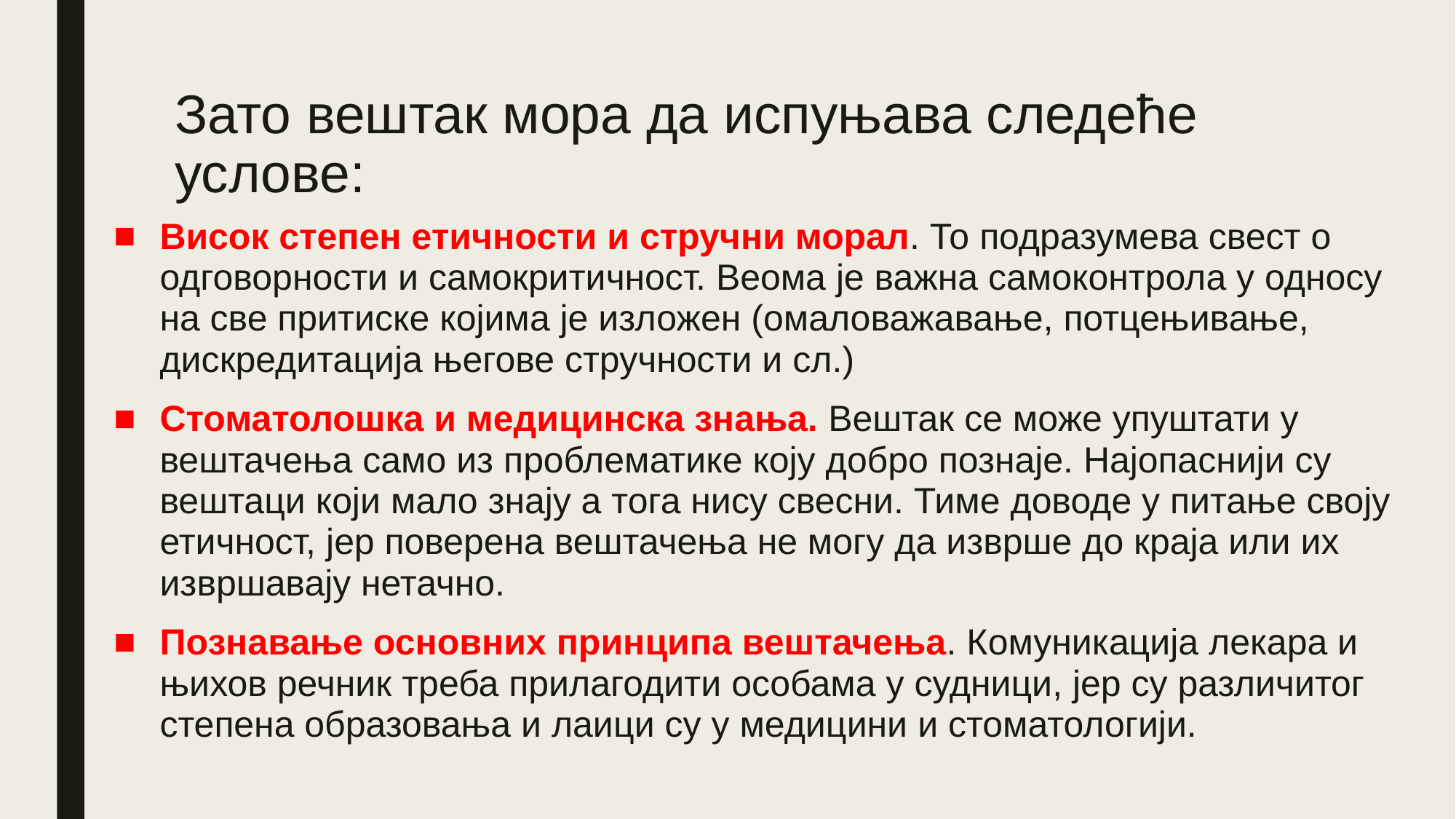

# Зато вештак мора да испуњава следеће услове:
Висок степен етичности и стручни морал. То подразумева свест о одговорности и самокритичност. Веома је важна самоконтрола у односу на све притиске којима је изложен (омаловажавање, потцењивање, дискредитација његове стручности и сл.)
Стоматолошка и медицинска знања. Вештак се може упуштати у вештачења само из проблематике коју добро познаје. Најопаснији су вештаци који мало знају а тога нису свесни. Тиме доводе у питање своју етичност, јер поверена вештачења не могу да изврше до краја или их извршавају нетачно.
Познавање основних принципа вештачења. Комуникација лекара и њихов речник треба прилагодити особама у судници, јер су различитог степена образовања и лаици су у медицини и стоматологији.